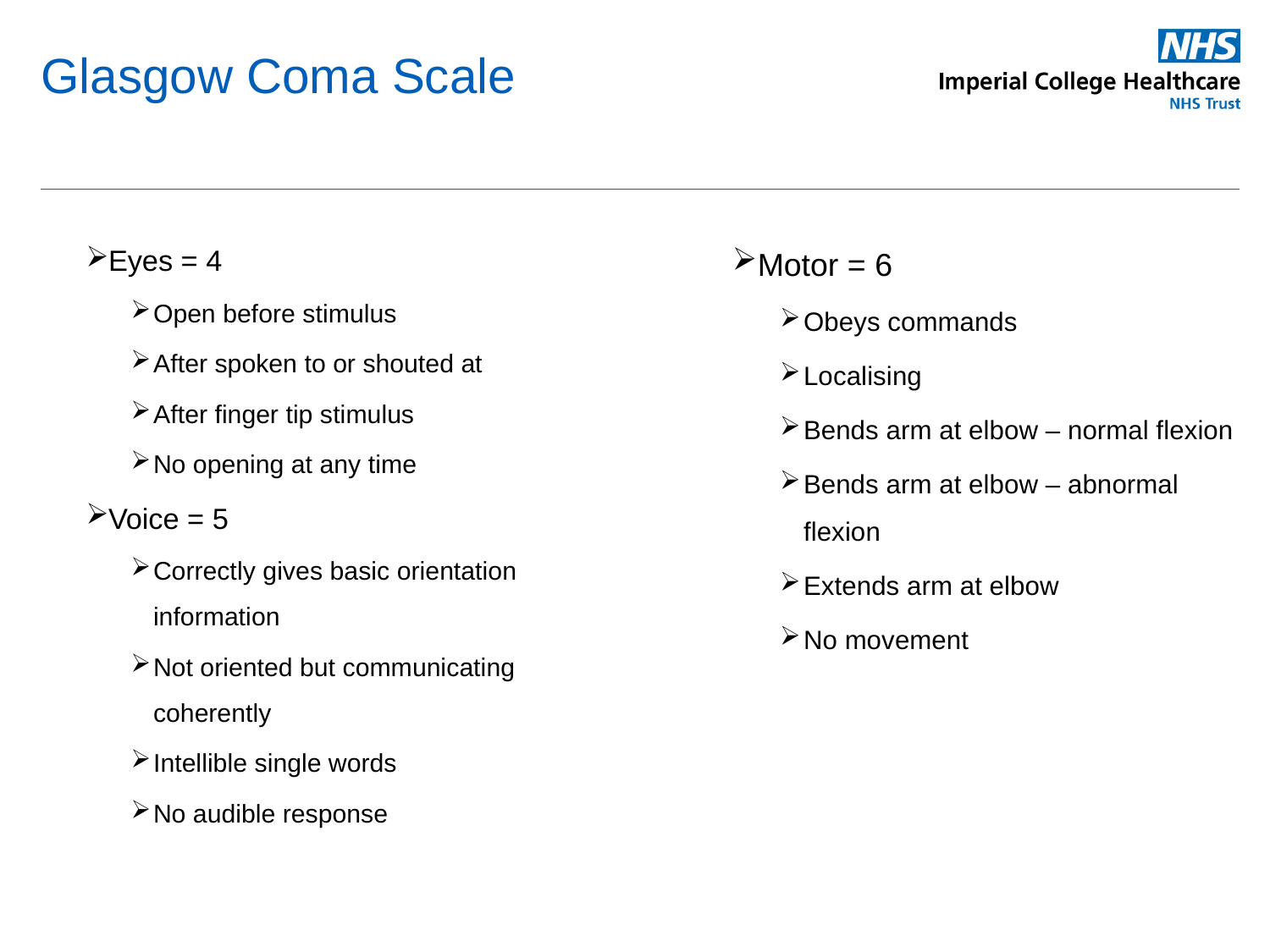

# Glasgow Coma Scale
Eyes = 4
Open before stimulus
After spoken to or shouted at
After finger tip stimulus
No opening at any time
Voice = 5
Correctly gives basic orientation information
Not oriented but communicating coherently
Intellible single words
No audible response

Motor = 6
Obeys commands
Localising
Bends arm at elbow – normal flexion
Bends arm at elbow – abnormal flexion
Extends arm at elbow
No movement